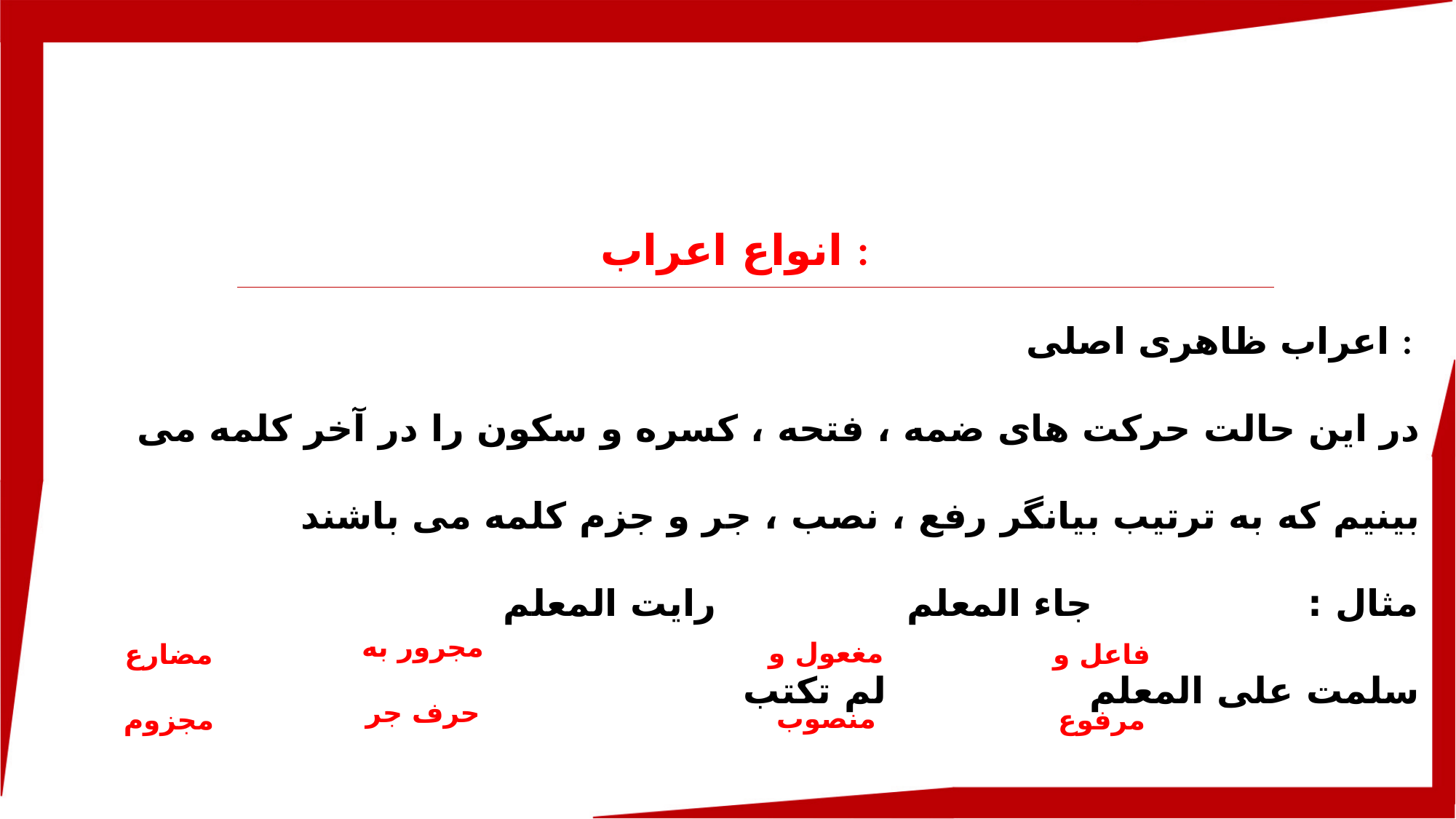

انواع اعراب :
اعراب ظاهری اصلی :
در این حالت حرکت های ضمه ، فتحه ، کسره و سکون را در آخر کلمه می بینیم که به ترتیب بیانگر رفع ، نصب ، جر و جزم کلمه می باشند
مثال :                 جاء المعلم               رایت المعلم                            سلمت علی المعلم                لم تکتب
مجرور به حرف جر
مغعول و منصوب
مضارع مجزوم
فاعل و مرفوع